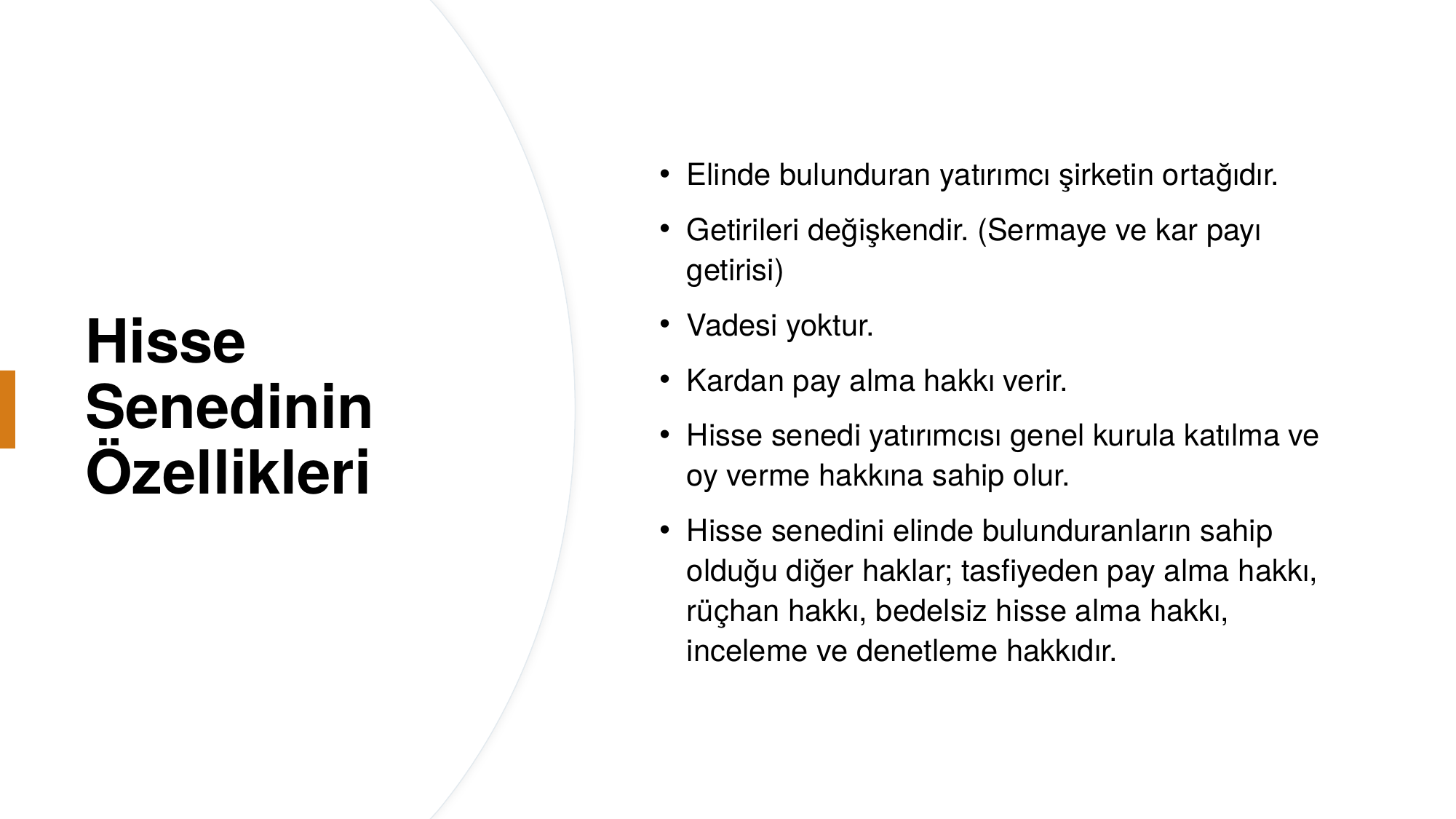

Elinde bulunduran yatırımcı şirketin ortağıdır.
Getirileri değişkendir. (Sermaye ve kar payı getirisi)
Vadesi yoktur.
Kardan pay alma hakkı verir.
Hisse senedi yatırımcısı genel kurula katılma ve oy verme hakkına sahip olur.
Hisse senedini elinde bulunduranların sahip olduğu diğer haklar; tasfiyeden pay alma hakkı, rüçhan hakkı, bedelsiz hisse alma hakkı, inceleme ve denetleme hakkıdır.
# Hisse Senedinin Özellikleri